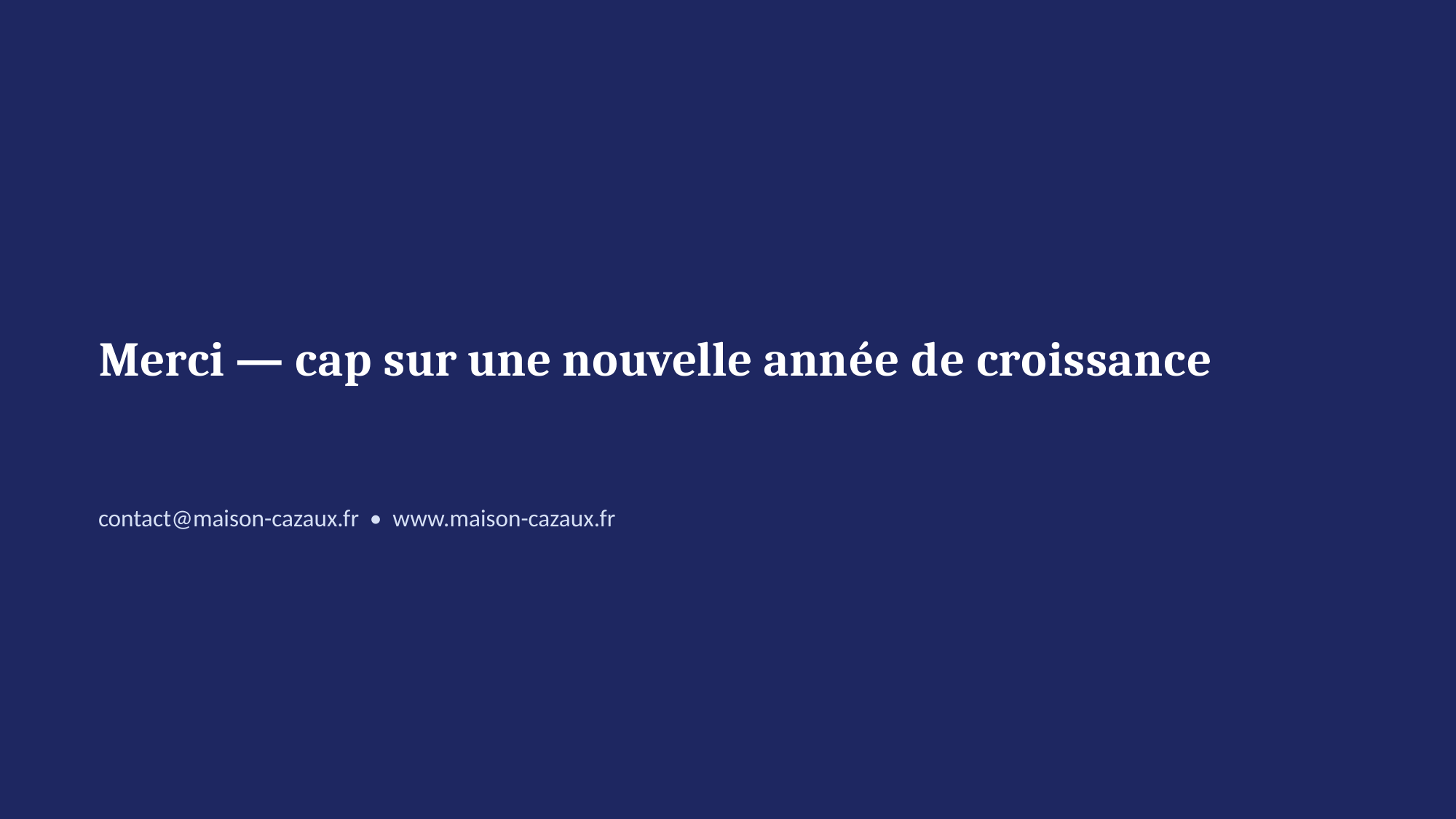

Merci — cap sur une nouvelle année de croissance
contact@maison-cazaux.fr  •  www.maison-cazaux.fr